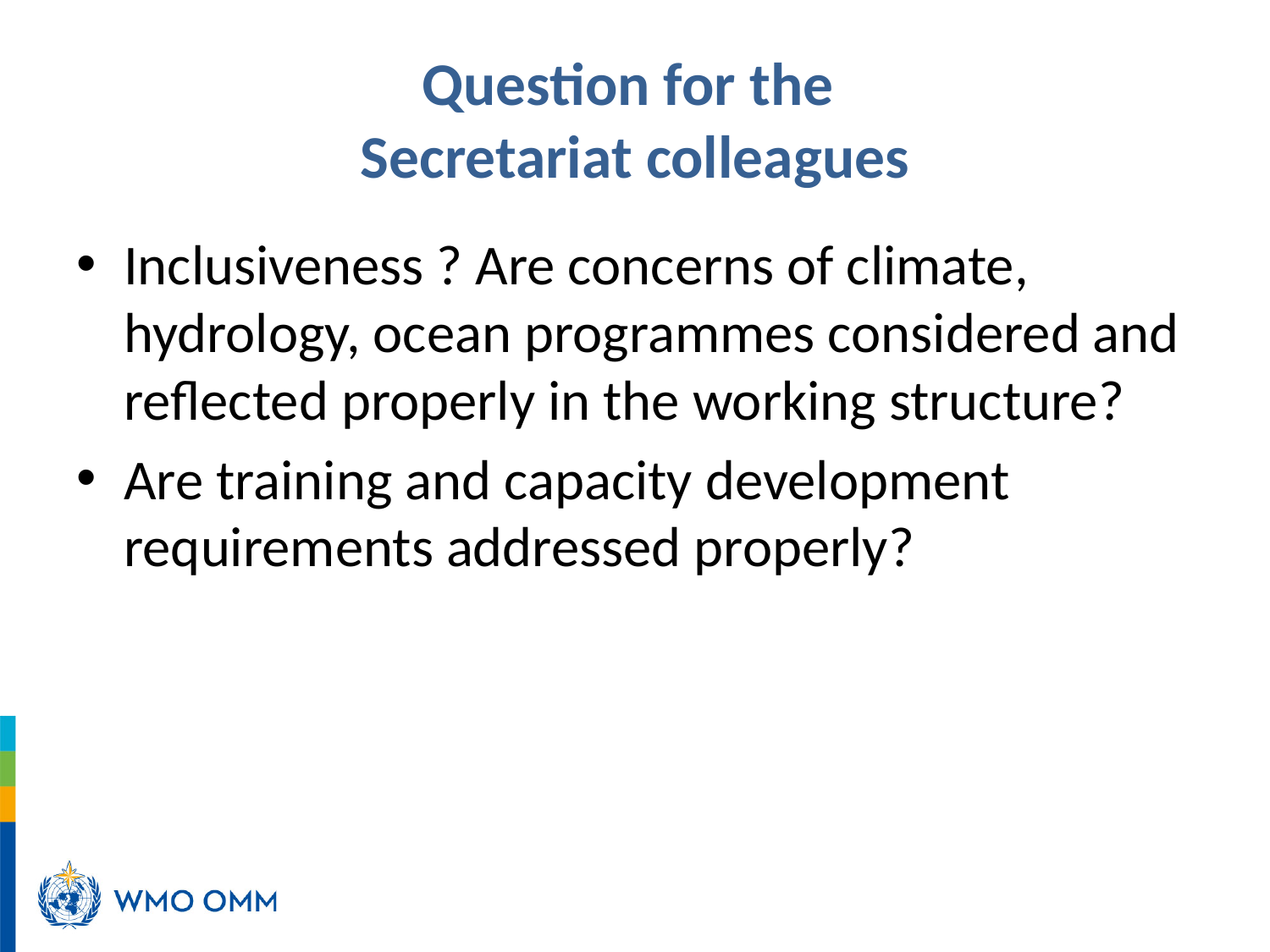

# Question for the Secretariat colleagues
Inclusiveness ? Are concerns of climate, hydrology, ocean programmes considered and reflected properly in the working structure?
Are training and capacity development requirements addressed properly?